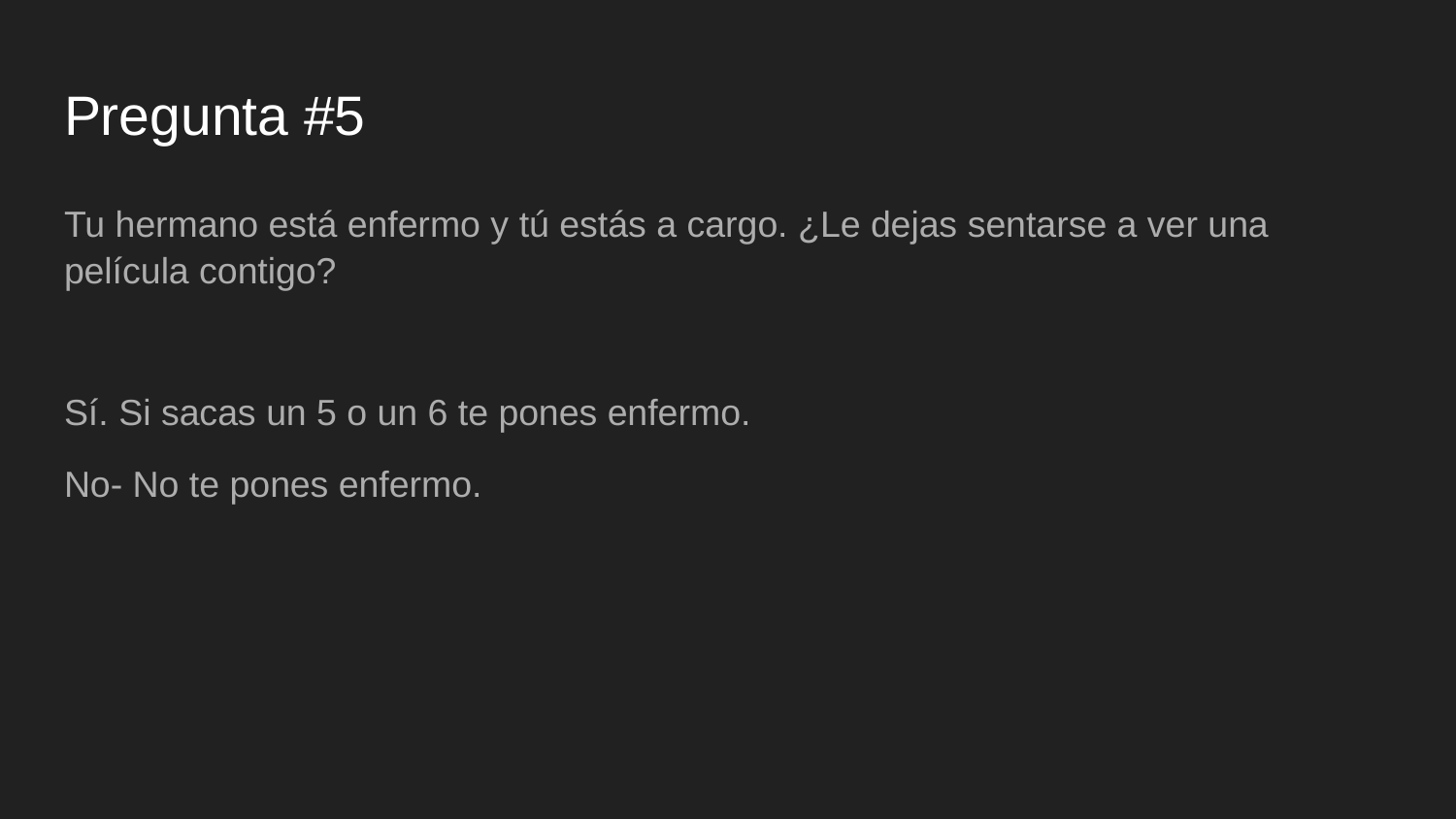

# Pregunta #5
Tu hermano está enfermo y tú estás a cargo. ¿Le dejas sentarse a ver una película contigo?

Sí. Si sacas un 5 o un 6 te pones enfermo.
No- No te pones enfermo.